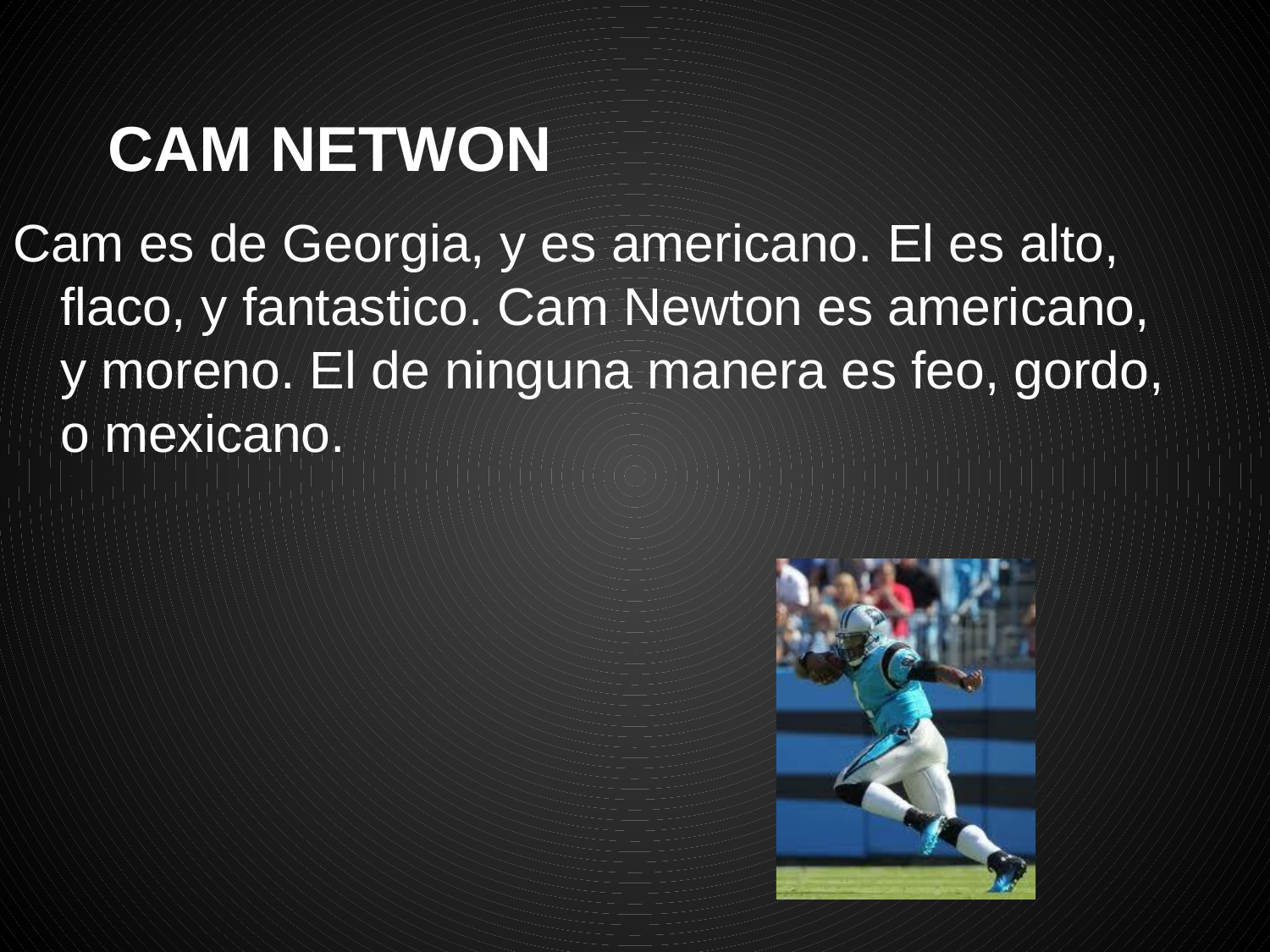

# CAM NETWON
Cam es de Georgia, y es americano. El es alto, flaco, y fantastico. Cam Newton es americano, y moreno. El de ninguna manera es feo, gordo, o mexicano.